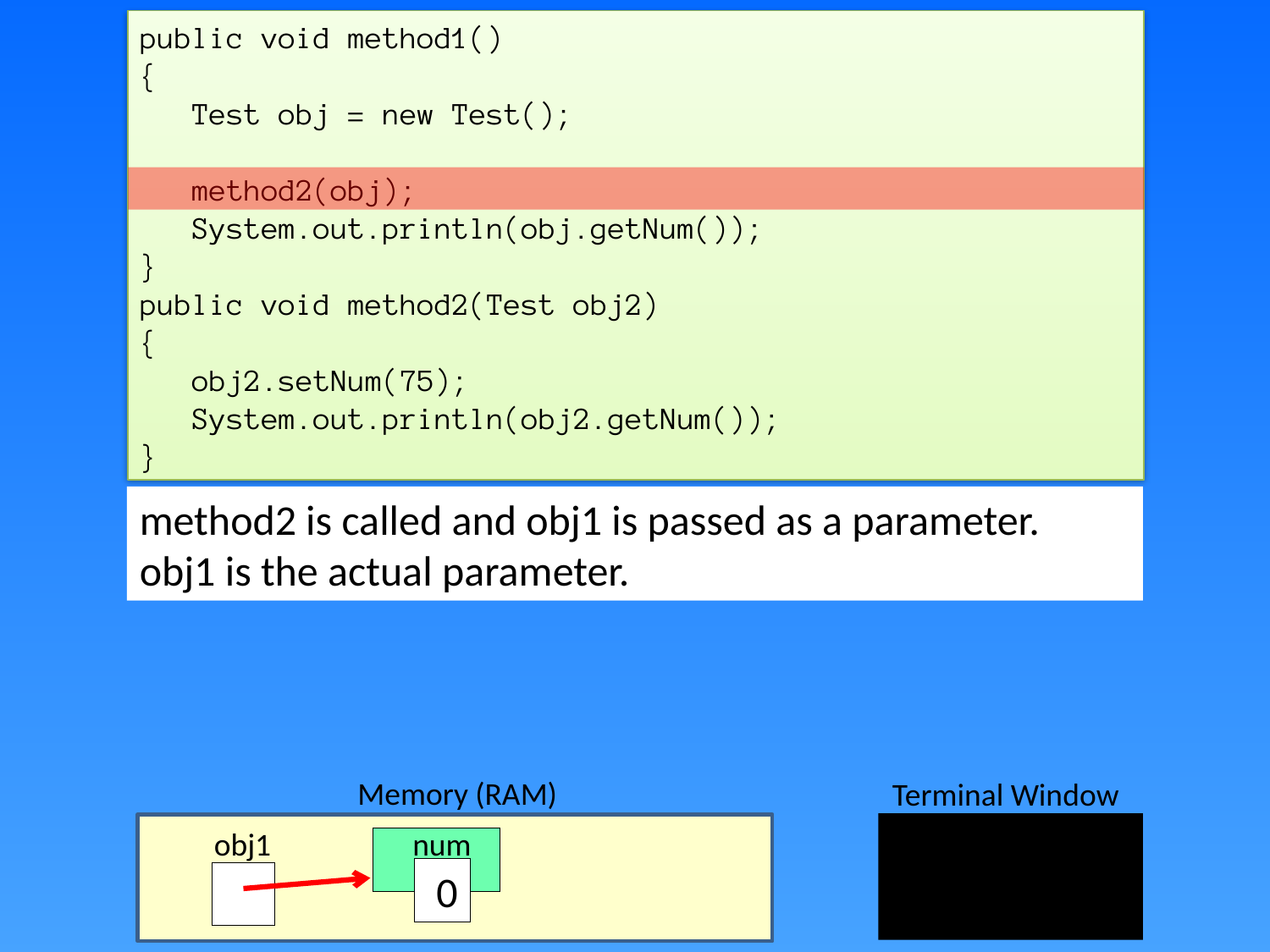

public void method1()
{
   Test obj = new Test();

   method2(obj);
   System.out.println(obj.getNum());
}
public void method2(Test obj2)
{
   obj2.setNum(75);
   System.out.println(obj2.getNum());
}

method2 is called and obj1 is passed as a parameter.  obj1 is the actual parameter.
Memory (RAM)
Terminal Window
K

obj1
num

 0